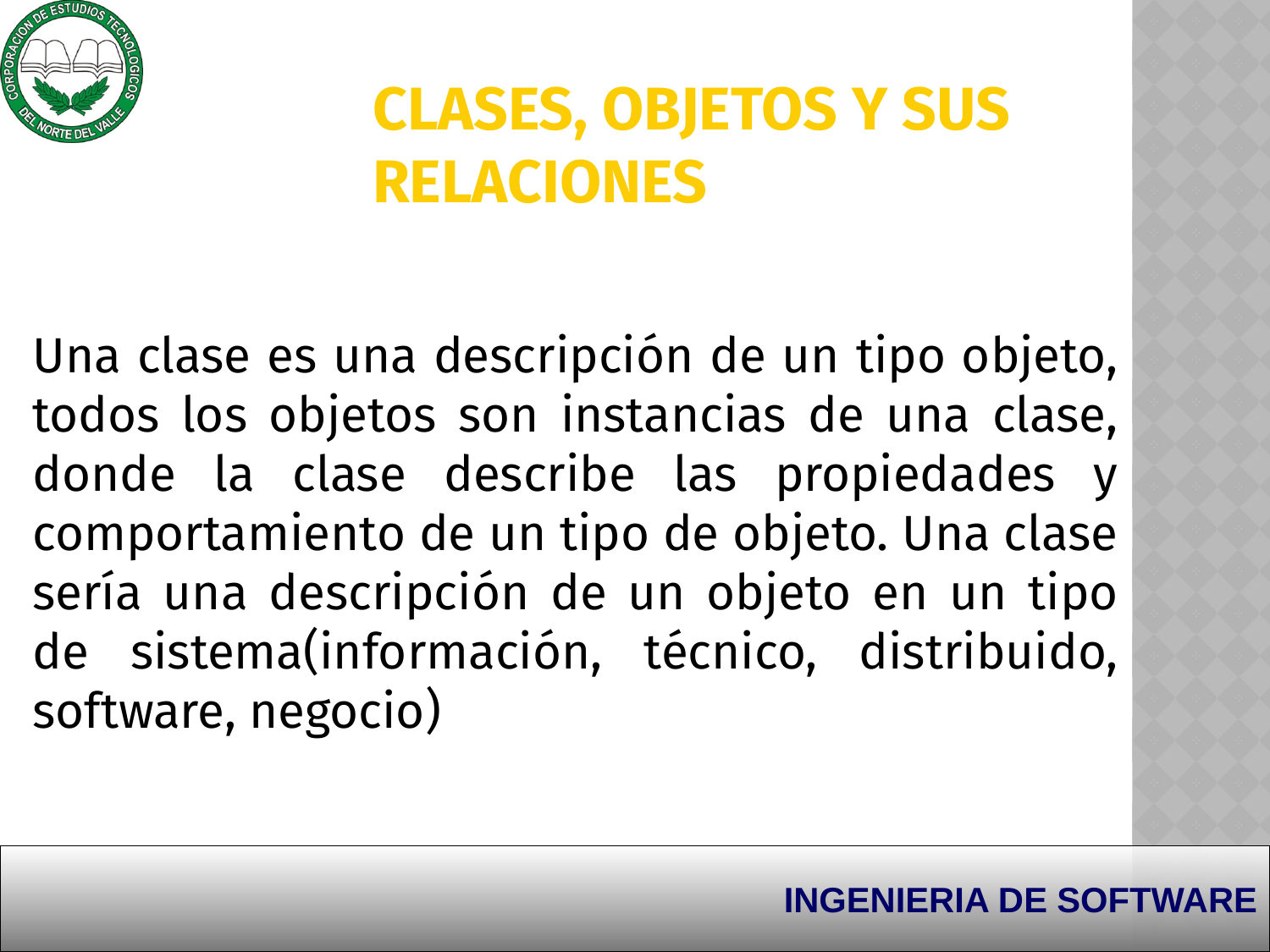

# Clases, objetos y sus relaciones
Una clase es una descripción de un tipo objeto, todos los objetos son instancias de una clase, donde la clase describe las propiedades y comportamiento de un tipo de objeto. Una clase sería una descripción de un objeto en un tipo de sistema(información, técnico, distribuido, software, negocio)